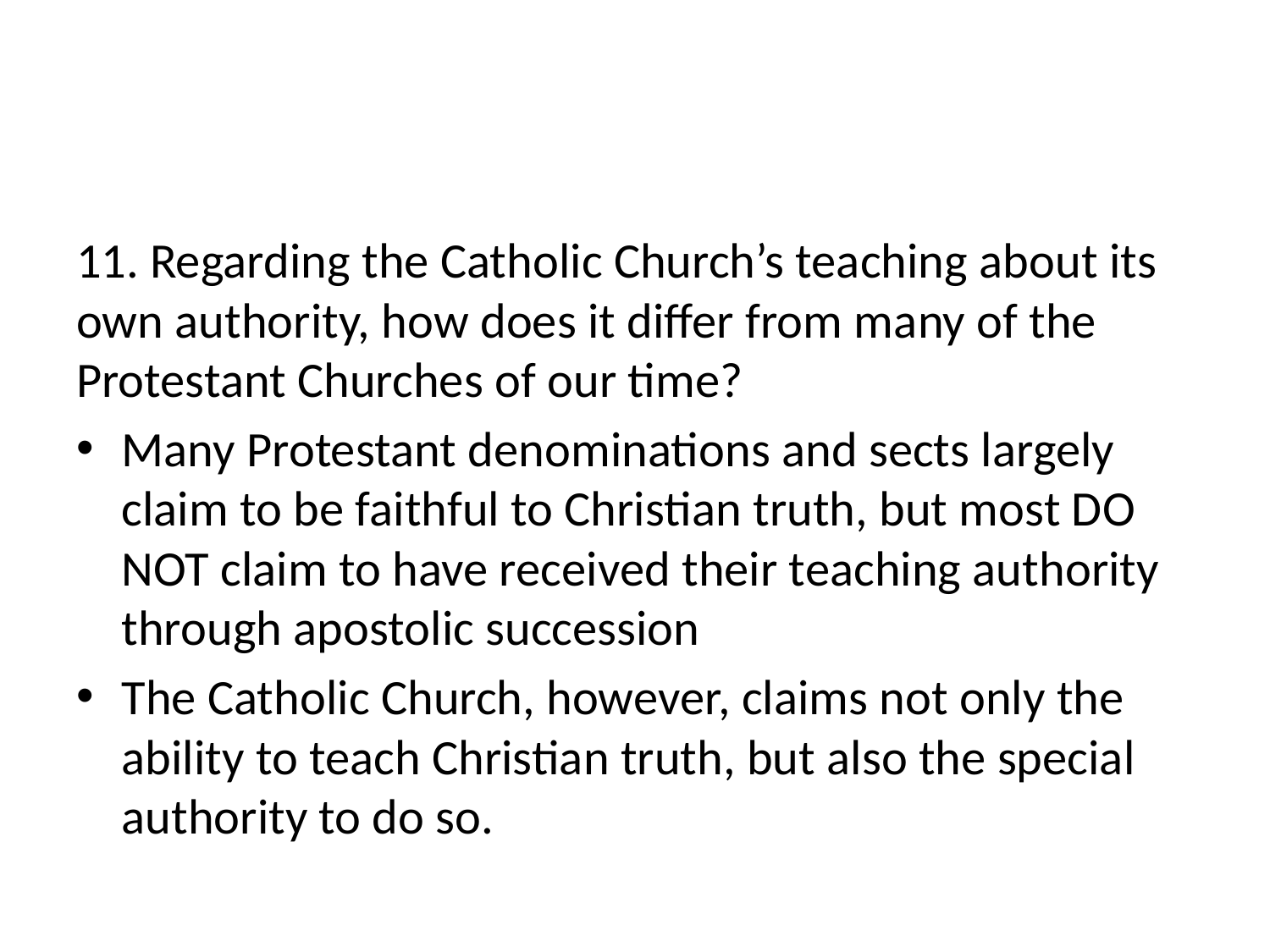

#
11. Regarding the Catholic Church’s teaching about its own authority, how does it differ from many of the Protestant Churches of our time?
Many Protestant denominations and sects largely claim to be faithful to Christian truth, but most DO NOT claim to have received their teaching authority through apostolic succession
The Catholic Church, however, claims not only the ability to teach Christian truth, but also the special authority to do so.